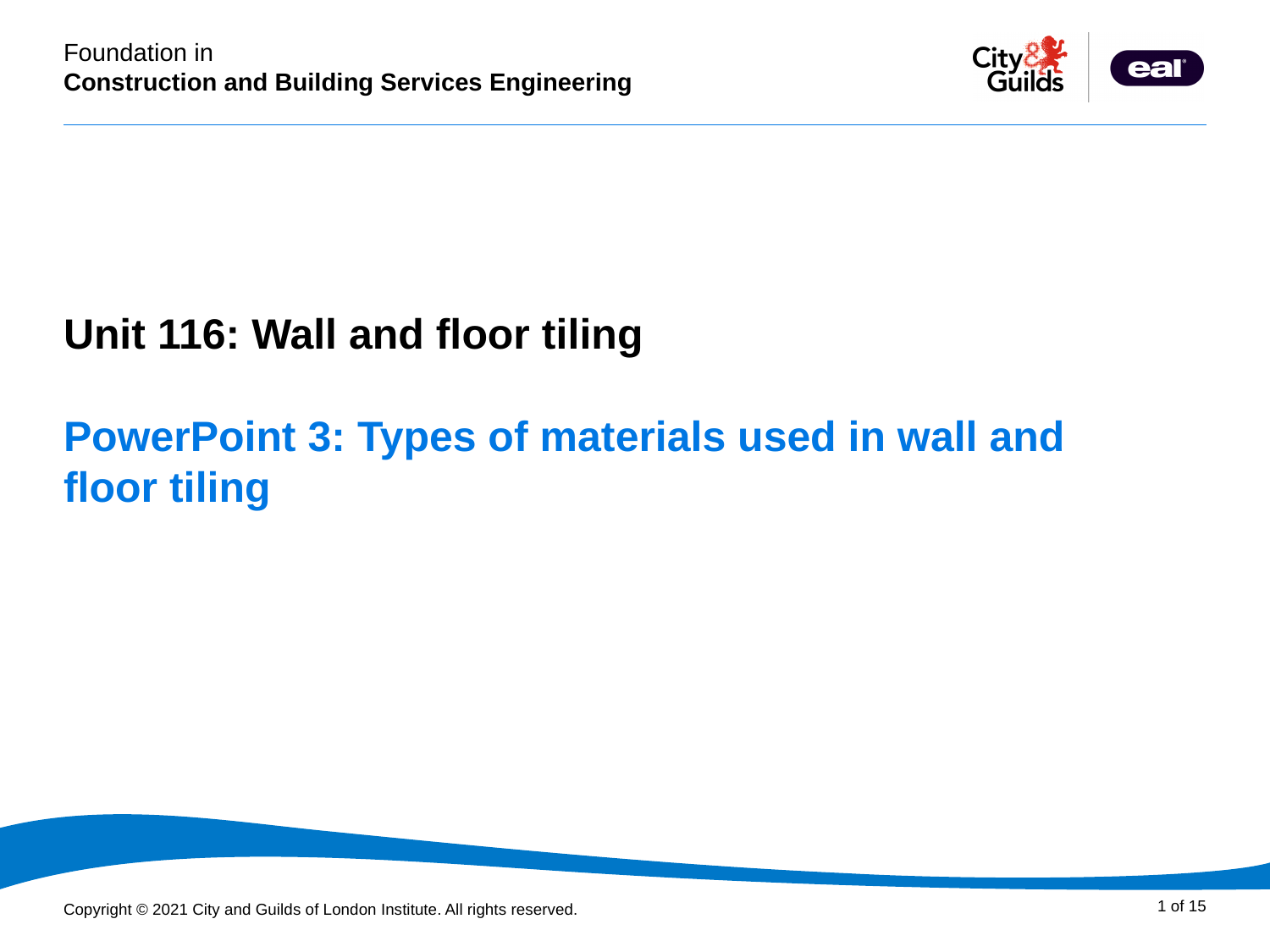

PowerPoint presentation
Unit 116: Wall and floor tiling
# PowerPoint 3: Types of materials used in wall and floor tiling